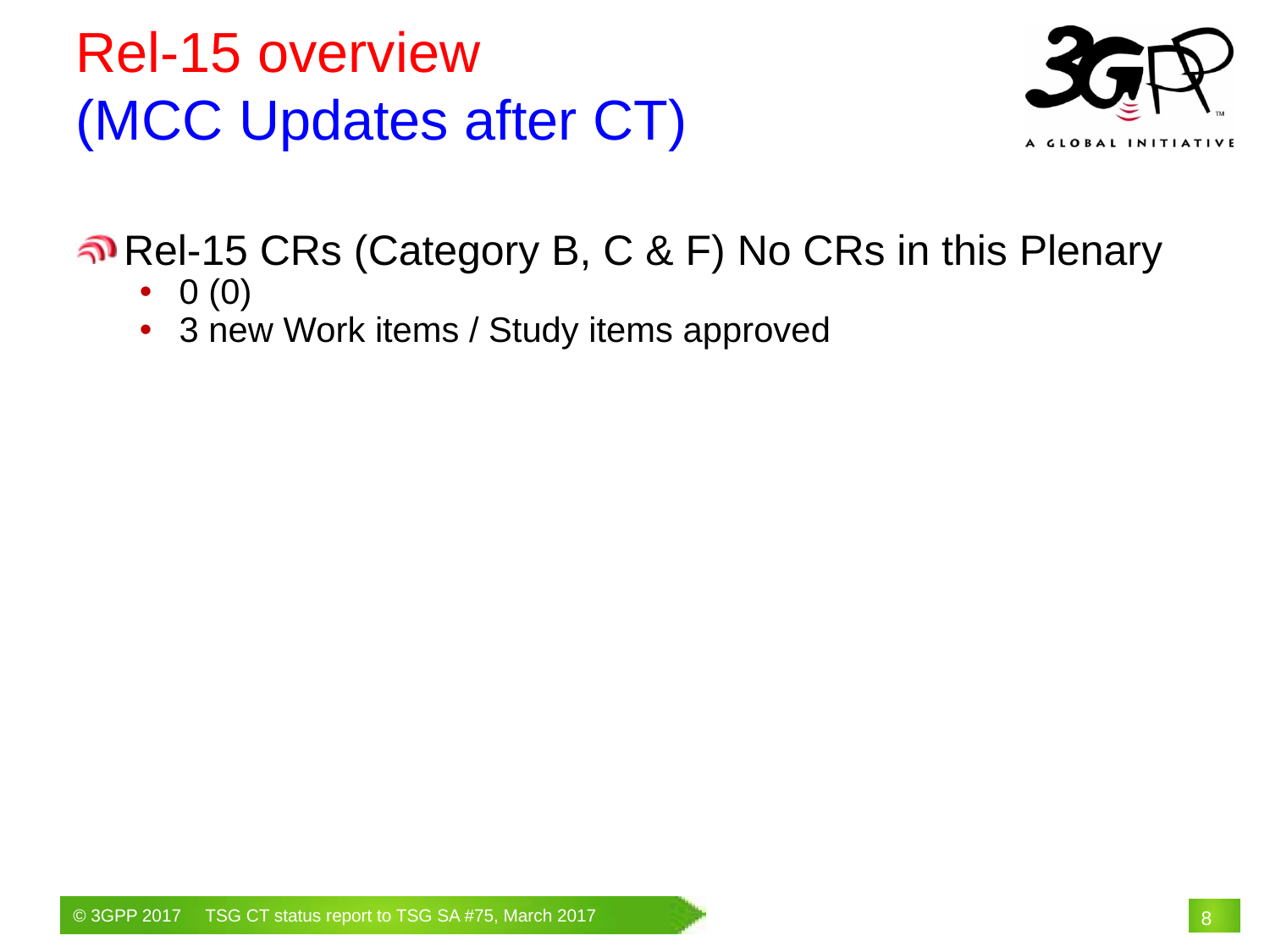

Rel-15 overview
(MCC Updates after CT)

Rel-15 CRs (Category B, C & F) No CRs in this Plenary
0 (0)
3 new Work items / Study items approved

# 8